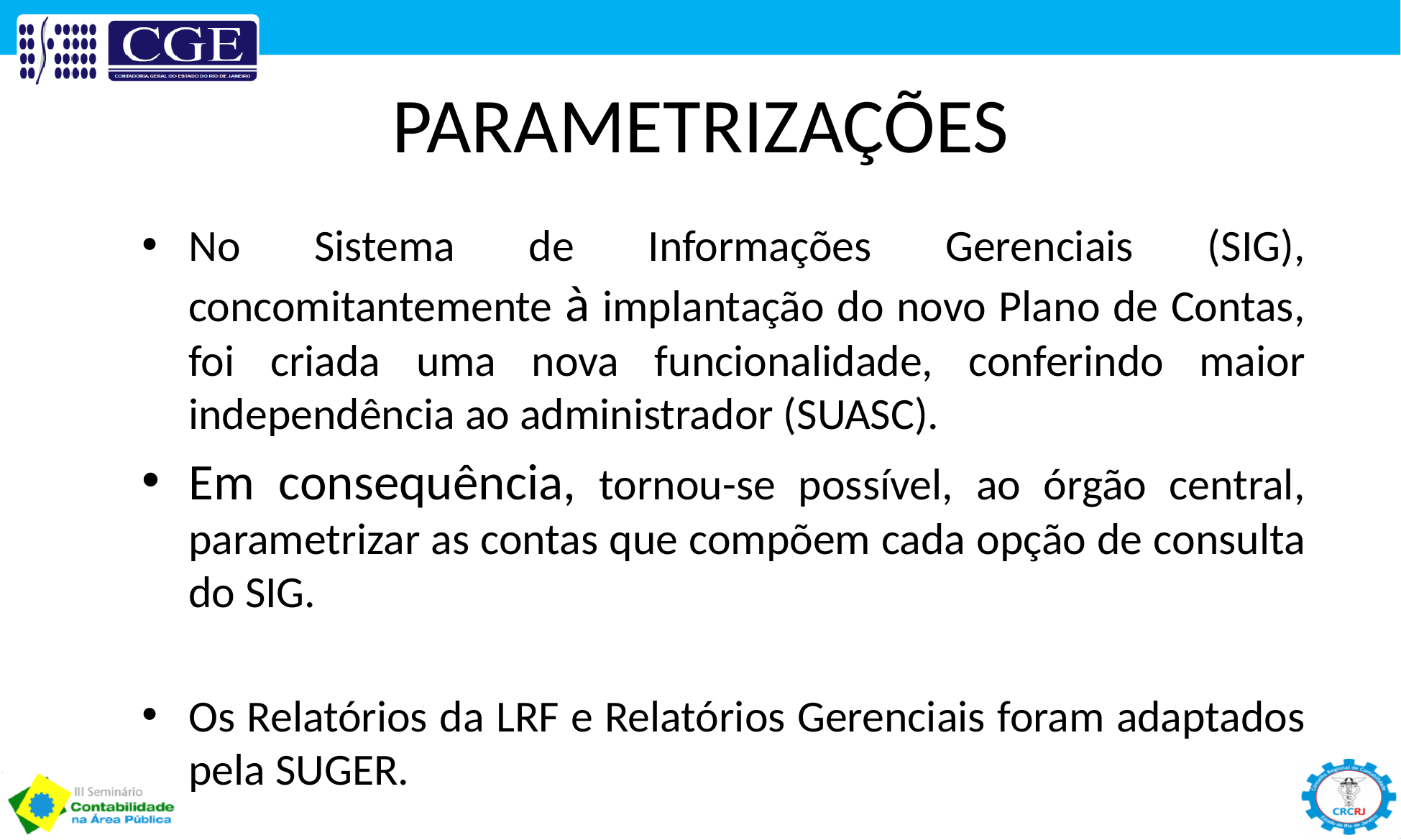

# PARAMETRIZAÇÕES
No Sistema de Informações Gerenciais (SIG), concomitantemente à implantação do novo Plano de Contas, foi criada uma nova funcionalidade, conferindo maior independência ao administrador (SUASC).
Em consequência, tornou-se possível, ao órgão central, parametrizar as contas que compõem cada opção de consulta do SIG.

Os Relatórios da LRF e Relatórios Gerenciais foram adaptados pela SUGER.